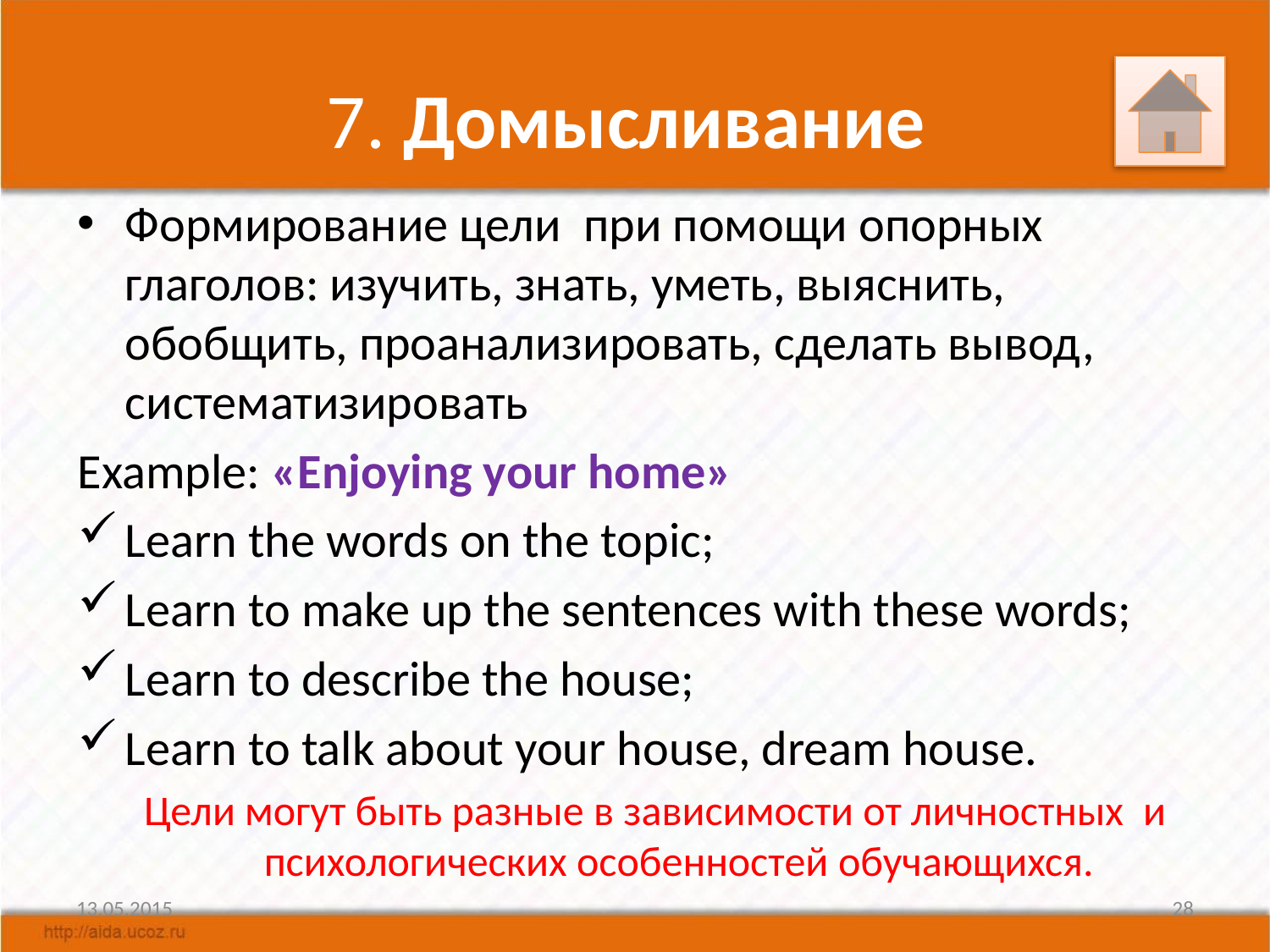

# 7. Домысливание

Формирование цели  при помощи опорных глаголов: изучить, знать, уметь, выяснить, обобщить, проанализировать, сделать вывод, систематизировать
Example: «Enjoying your home»
Learn the words on the topic;
Learn to make up the sentences with these words;
Learn to describe the house;
Learn to talk about your house, dream house.
Цели могут быть разные в зависимости от личностных  и психологических особенностей обучающихся.
13.05.2015
28